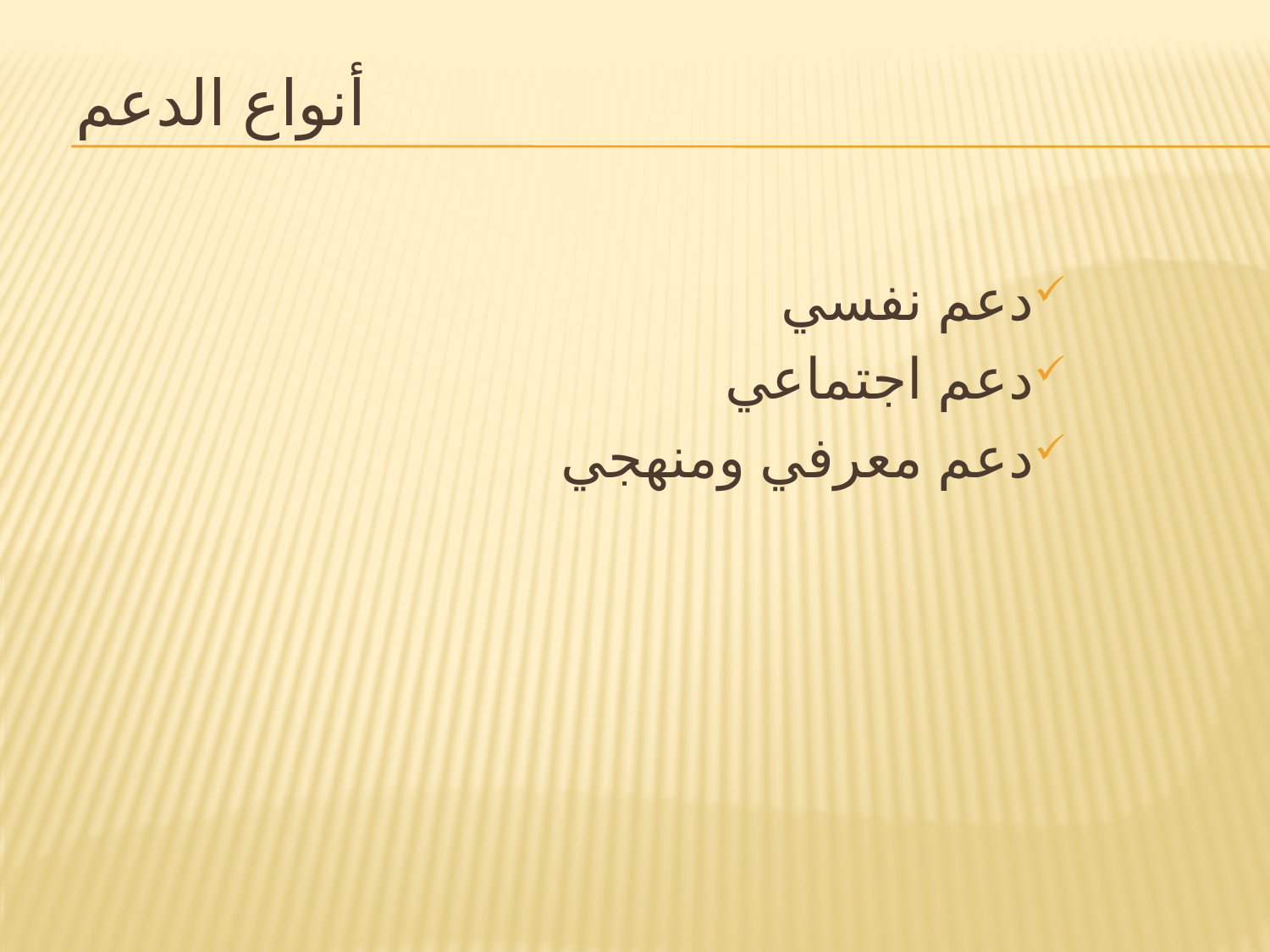

# أنواع الدعم

دعم نفسي
دعم اجتماعي
دعم معرفي ومنهجي